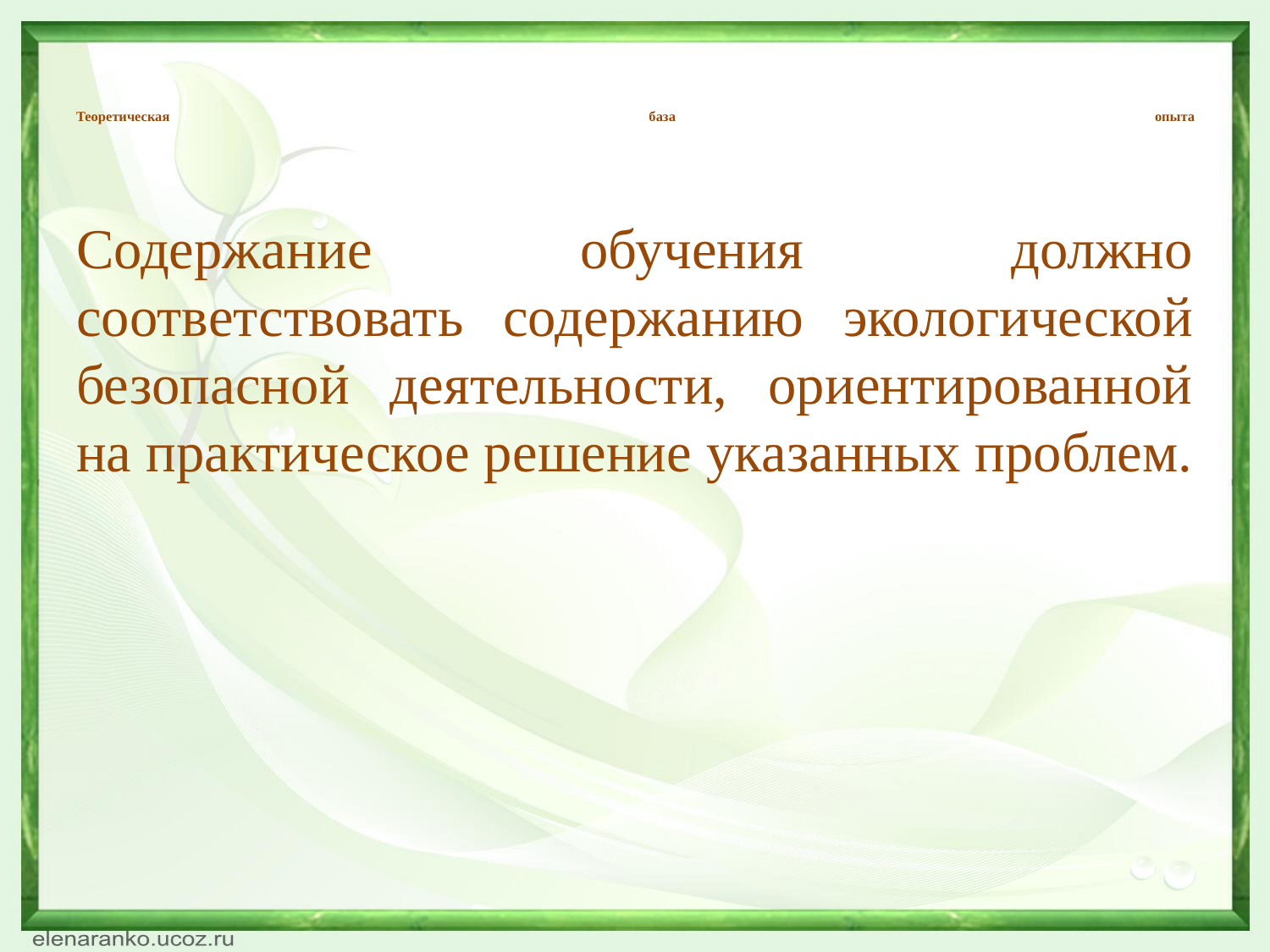

# Теоретическая база опыта
Содержание обучения должно соответствовать содержанию экологической безопасной деятельности, ориентированной на практическое решение указанных проблем.